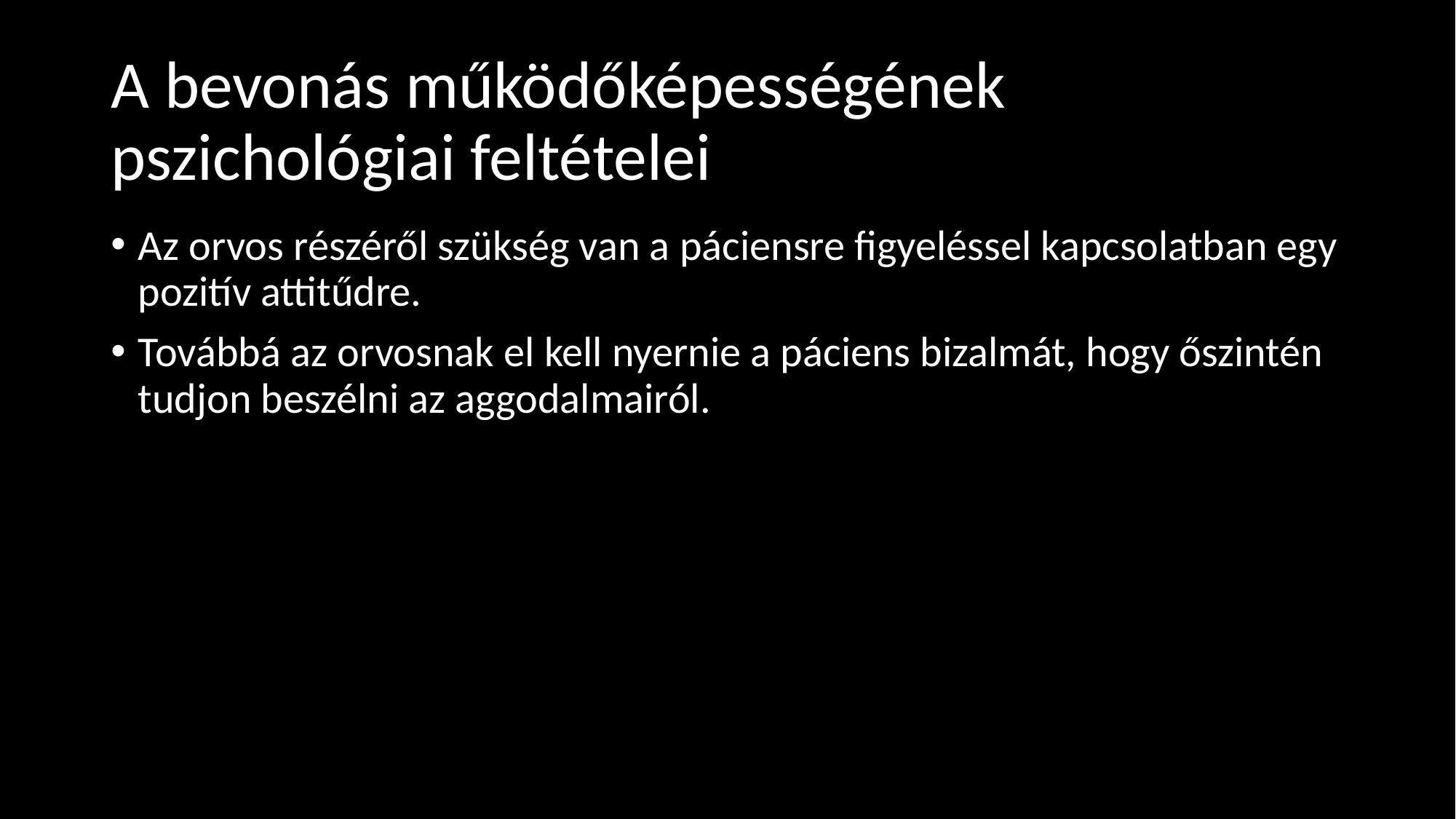

# A bevonás működőképességének pszichológiai feltételei
Az orvos részéről szükség van a páciensre figyeléssel kapcsolatban egy pozitív attitűdre.
Továbbá az orvosnak el kell nyernie a páciens bizalmát, hogy őszintén tudjon beszélni az aggodalmairól.